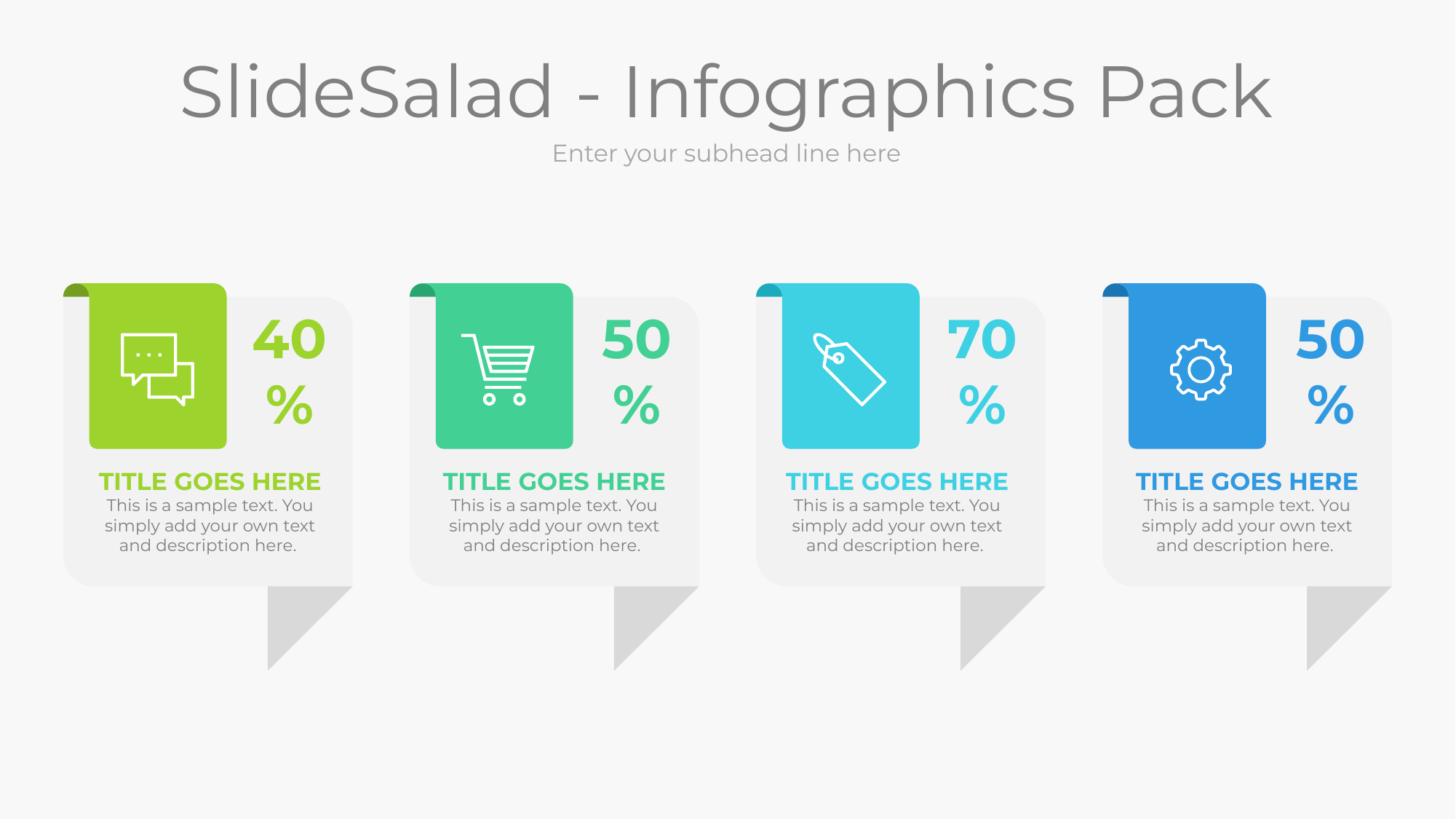

# SlideSalad - Infographics Pack
Enter your subhead line here

40%
50%
70%
50%

TITLE GOES HERE
This is a sample text. You simply add your own text and description here.
TITLE GOES HERE
This is a sample text. You simply add your own text and description here.
TITLE GOES HERE
This is a sample text. You simply add your own text and description here.
TITLE GOES HERE
This is a sample text. You simply add your own text and description here.